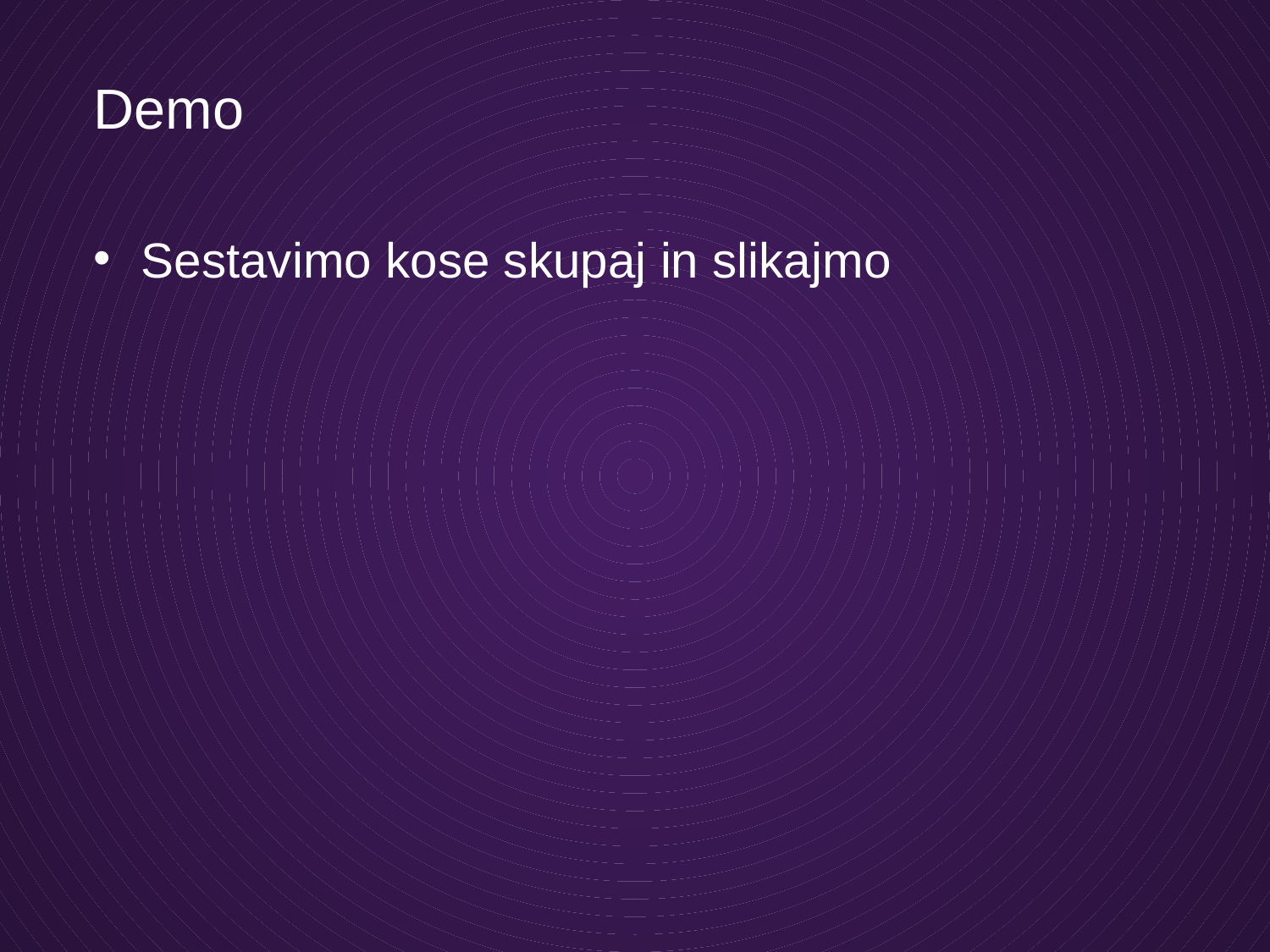

# Demo

Sestavimo kose skupaj in slikajmo